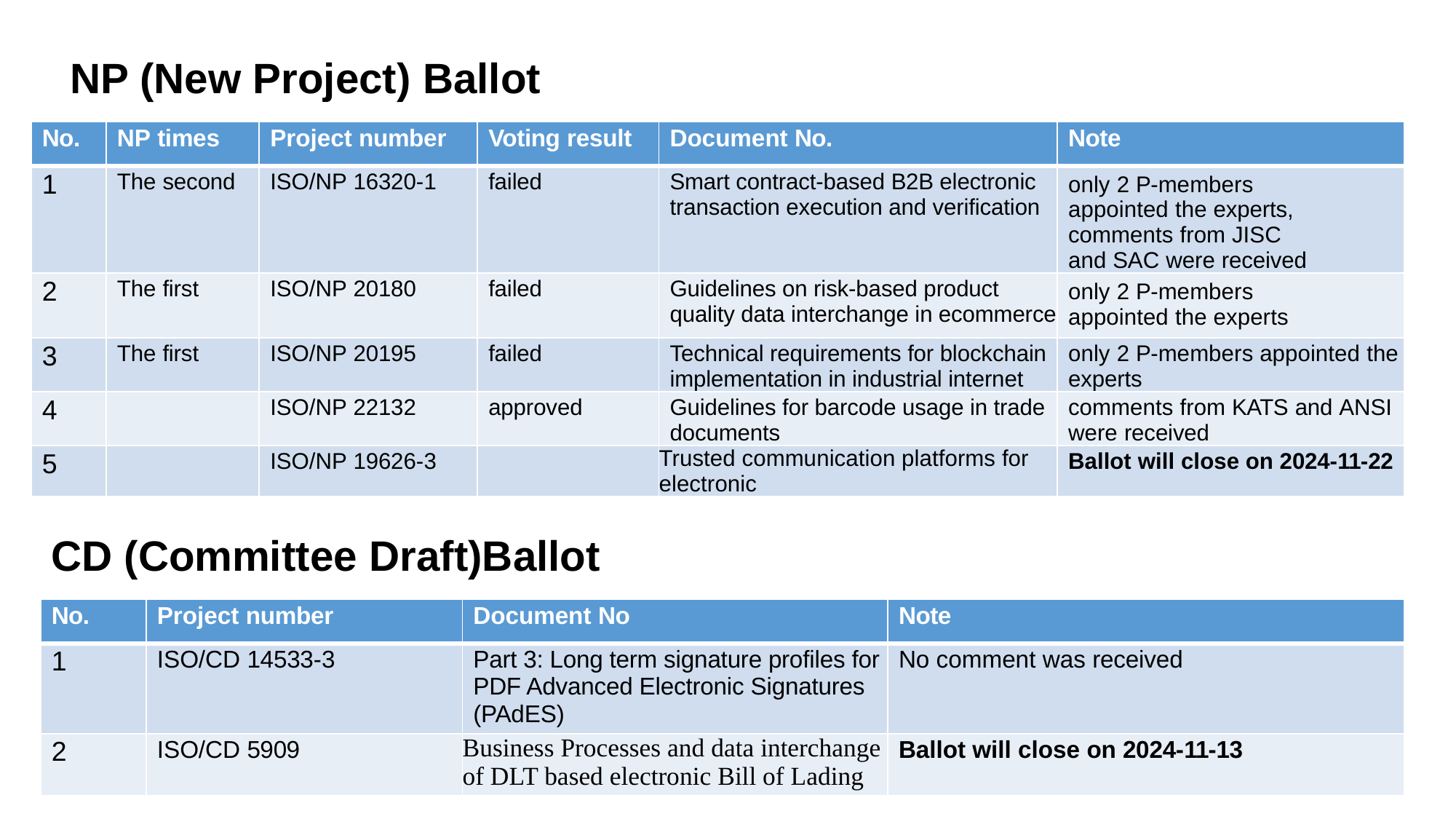

NP (New Project) Ballot
| No. | NP times | Project number | Voting result | Document No. | Note |
| --- | --- | --- | --- | --- | --- |
| 1 | The second | ISO/NP 16320-1 | failed | Smart contract-based B2B electronic transaction execution and verification | only 2 P-members appointed the experts, comments from JISC and SAC were received |
| 2 | The first | ISO/NP 20180 | failed | Guidelines on risk-based product quality data interchange in ecommerce | only 2 P-members appointed the experts |
| 3 | The first | ISO/NP 20195 | failed | Technical requirements for blockchain implementation in industrial internet | only 2 P-members appointed the experts |
| 4 |  | ISO/NP 22132 | approved | Guidelines for barcode usage in trade documents | comments from KATS and ANSI were received |
| 5 |  | ISO/NP 19626-3 |  | Trusted communication platforms for electronic | Ballot will close on 2024-11-22 |
CD (Committee Draft)Ballot
| No. | Project number | Document No | Note |
| --- | --- | --- | --- |
| 1 | ISO/CD 14533-3 | Part 3: Long term signature profiles for PDF Advanced Electronic Signatures (PAdES) | No comment was received |
| 2 | ISO/CD 5909 | Business Processes and data interchange of DLT based electronic Bill of Lading | Ballot will close on 2024-11-13 |